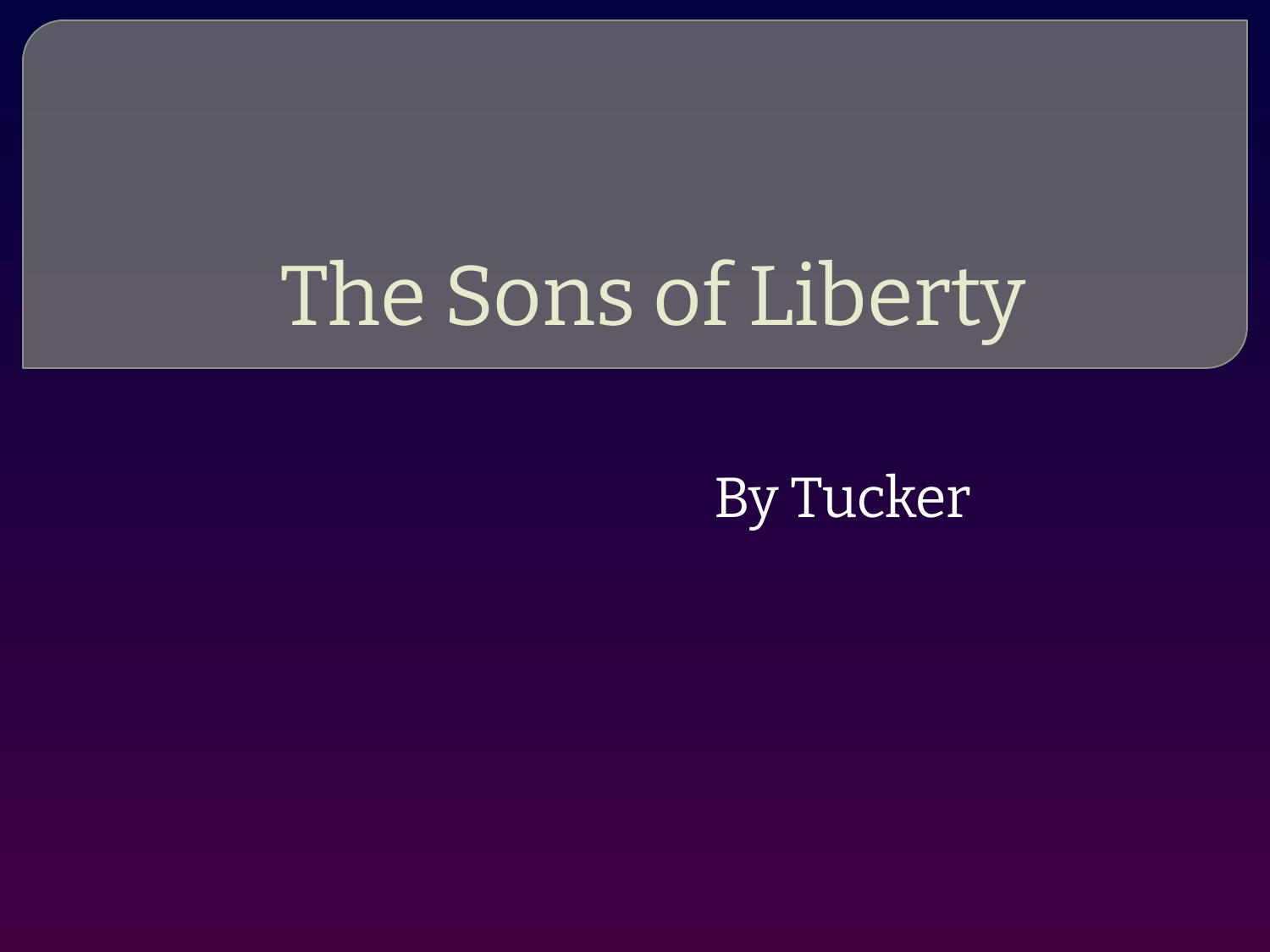

# The Sons of Liberty
By Tucker